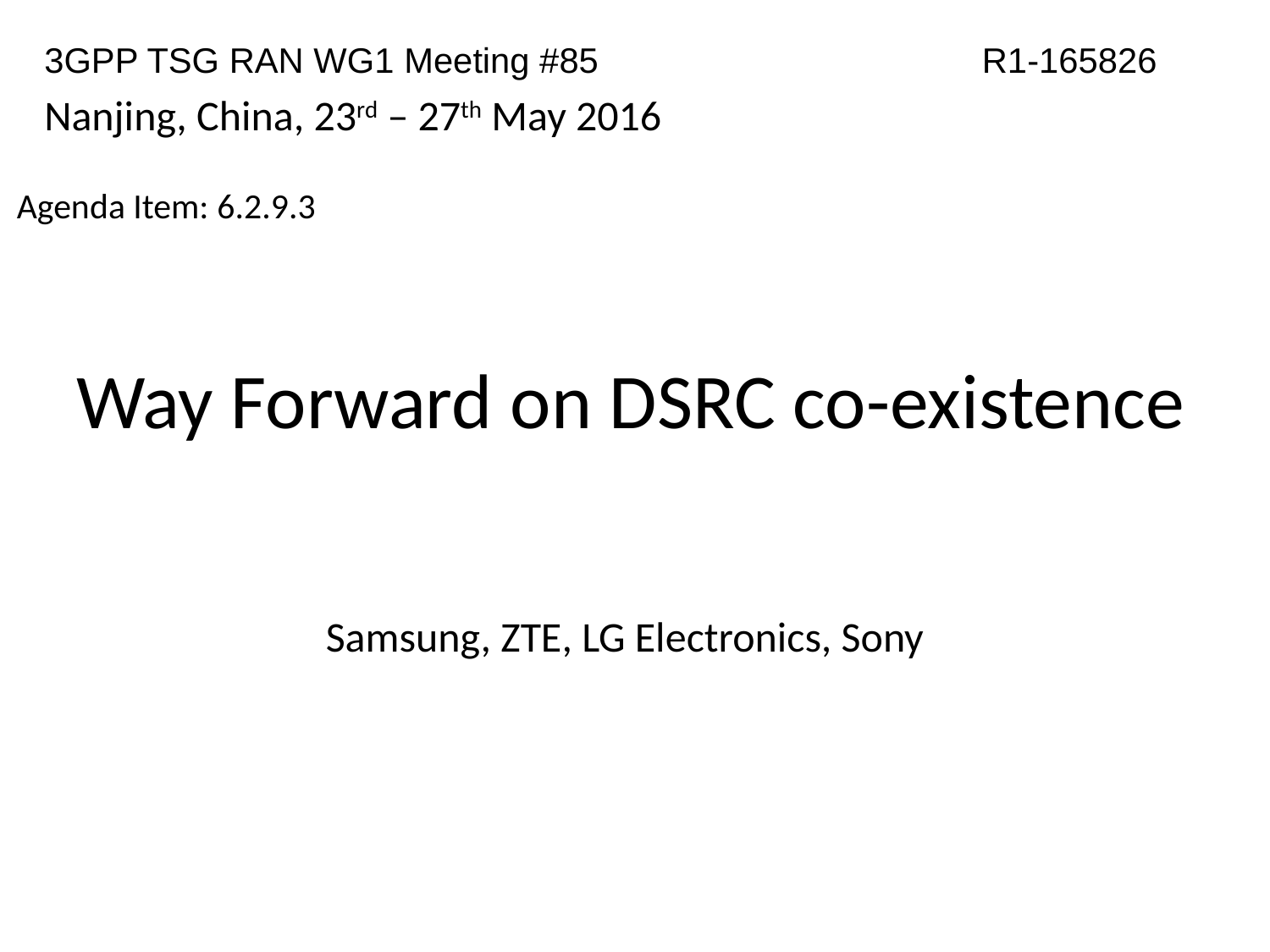

3GPP TSG RAN WG1 Meeting #85            		     R1-165826
Nanjing, China, 23rd – 27th May 2016

Agenda Item: 6.2.9.3
# Way Forward on DSRC co-existence

Samsung, ZTE, LG Electronics, Sony